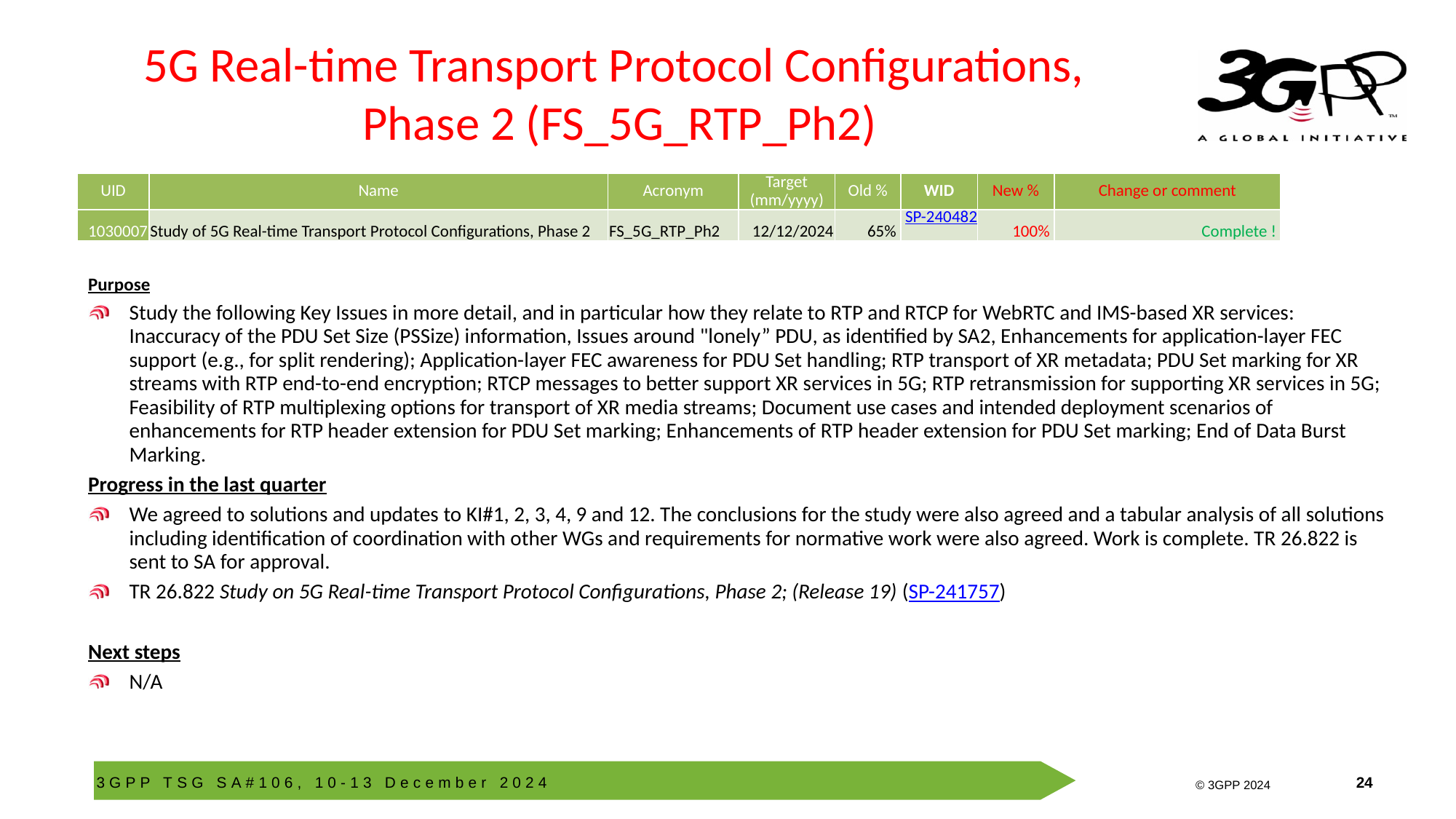

# 5G Real-time Transport Protocol Configurations, Phase 2 (FS_5G_RTP_Ph2)
| UID | Name | Acronym | Target (mm/yyyy) | Old % | WID | New % | Change or comment |
| --- | --- | --- | --- | --- | --- | --- | --- |
| 1030007 | Study of 5G Real-time Transport Protocol Configurations, Phase 2 | FS\_5G\_RTP\_Ph2 | 12/12/2024 | 65% | SP-240482 | 100% | Complete ! |
Purpose
Study the following Key Issues in more detail, and in particular how they relate to RTP and RTCP for WebRTC and IMS-based XR services: Inaccuracy of the PDU Set Size (PSSize) information, Issues around "lonely” PDU, as identified by SA2, Enhancements for application-layer FEC support (e.g., for split rendering); Application-layer FEC awareness for PDU Set handling; RTP transport of XR metadata; PDU Set marking for XR streams with RTP end-to-end encryption; RTCP messages to better support XR services in 5G; RTP retransmission for supporting XR services in 5G; Feasibility of RTP multiplexing options for transport of XR media streams; Document use cases and intended deployment scenarios of enhancements for RTP header extension for PDU Set marking; Enhancements of RTP header extension for PDU Set marking; End of Data Burst Marking.
Progress in the last quarter
We agreed to solutions and updates to KI#1, 2, 3, 4, 9 and 12. The conclusions for the study were also agreed and a tabular analysis of all solutions including identification of coordination with other WGs and requirements for normative work were also agreed. Work is complete. TR 26.822 is sent to SA for approval.
TR 26.822 Study on 5G Real-time Transport Protocol Configurations, Phase 2; (Release 19) (SP-241757)

Next steps
N/A